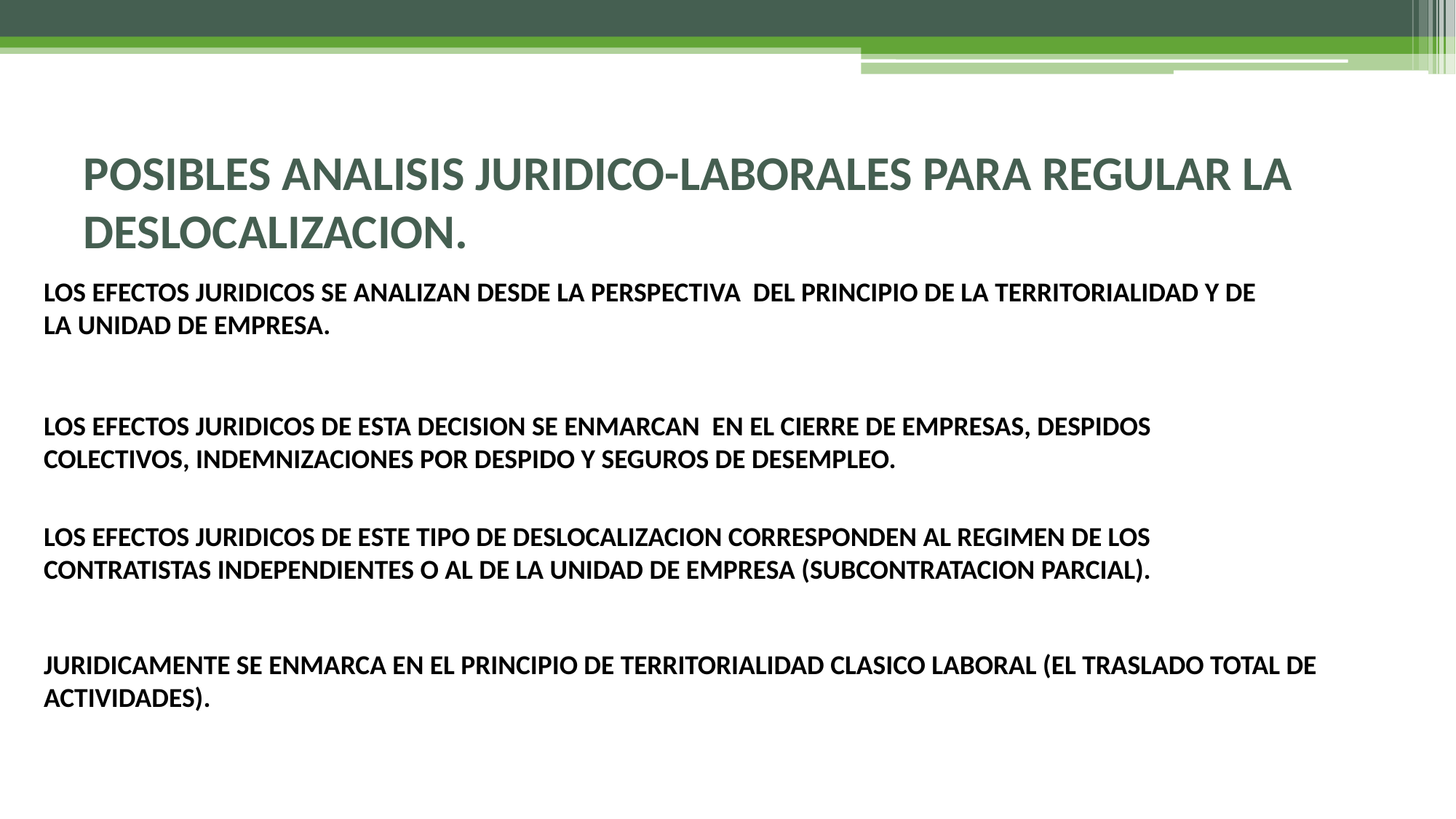

# POSIBLES ANALISIS JURIDICO-LABORALES PARA REGULAR LA DESLOCALIZACION.

LOS EFECTOS JURIDICOS SE ANALIZAN DESDE LA PERSPECTIVA  DEL PRINCIPIO DE LA TERRITORIALIDAD Y DE LA UNIDAD DE EMPRESA.

LOS EFECTOS JURIDICOS DE ESTA DECISION SE ENMARCAN  EN EL CIERRE DE EMPRESAS, DESPIDOS COLECTIVOS, INDEMNIZACIONES POR DESPIDO Y SEGUROS DE DESEMPLEO.

LOS EFECTOS JURIDICOS DE ESTE TIPO DE DESLOCALIZACION CORRESPONDEN AL REGIMEN DE LOS CONTRATISTAS INDEPENDIENTES O AL DE LA UNIDAD DE EMPRESA (SUBCONTRATACION PARCIAL).

JURIDICAMENTE SE ENMARCA EN EL PRINCIPIO DE TERRITORIALIDAD CLASICO LABORAL (EL TRASLADO TOTAL DE ACTIVIDADES).